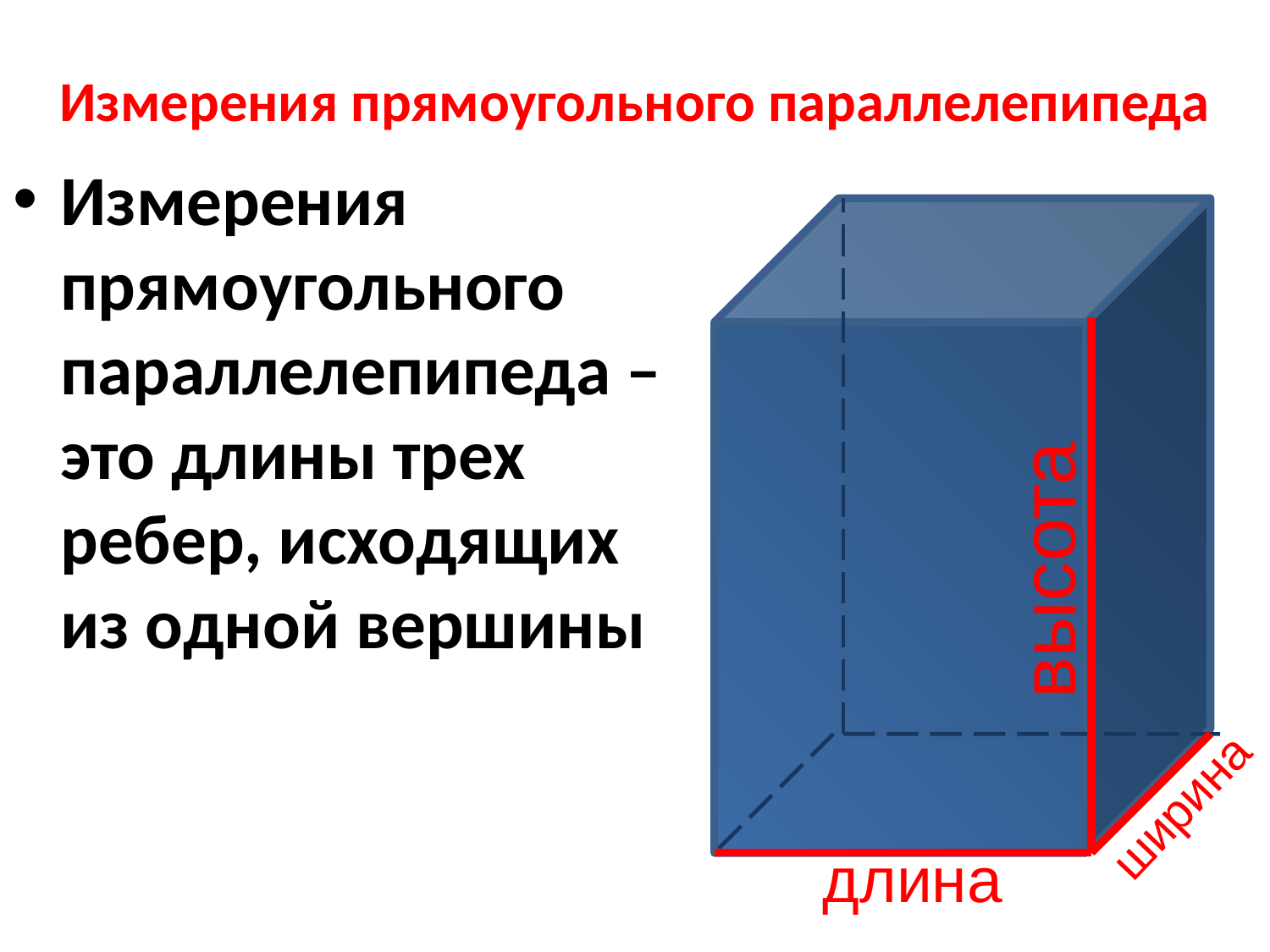

# Измерения прямоугольного параллелепипеда
Измерения прямоугольного параллелепипеда – это длины трех ребер, исходящих из одной вершины

высота
ширина
длина